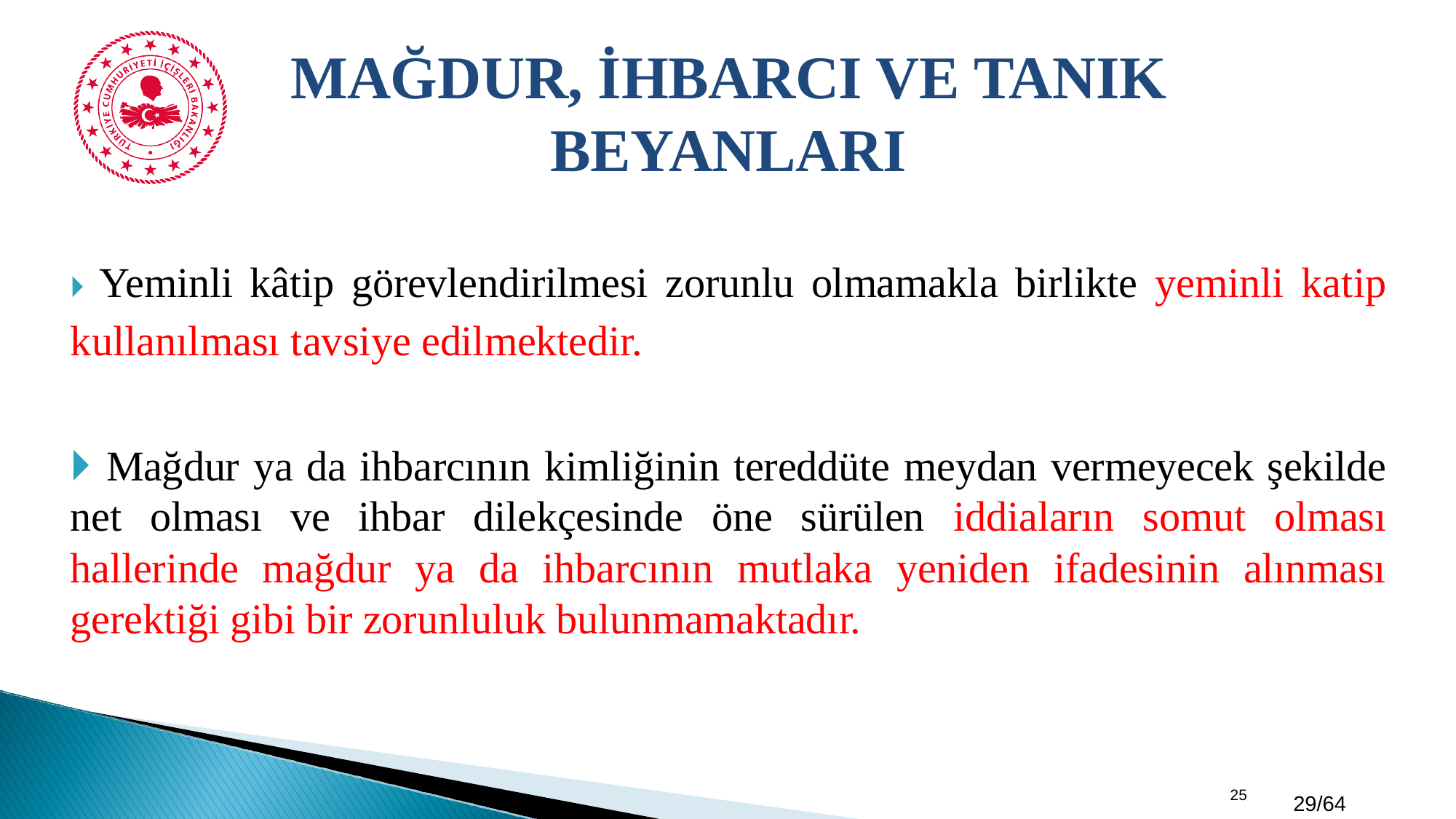

MAĞDUR, İHBARCI VE TANIK BEYANLARI
🞂​ Yeminli kâtip görevlendirilmesi zorunlu olmamakla birlikte yeminli katip kullanılması tavsiye edilmektedir.

🞂 Mağdur ya da ihbarcının kimliğinin tereddüte meydan vermeyecek şekilde net olması ve ihbar dilekçesinde öne sürülen iddiaların somut olması hallerinde mağdur ya da ihbarcının mutlaka yeniden ifadesinin alınması gerektiği gibi bir zorunluluk bulunmamaktadır.
25